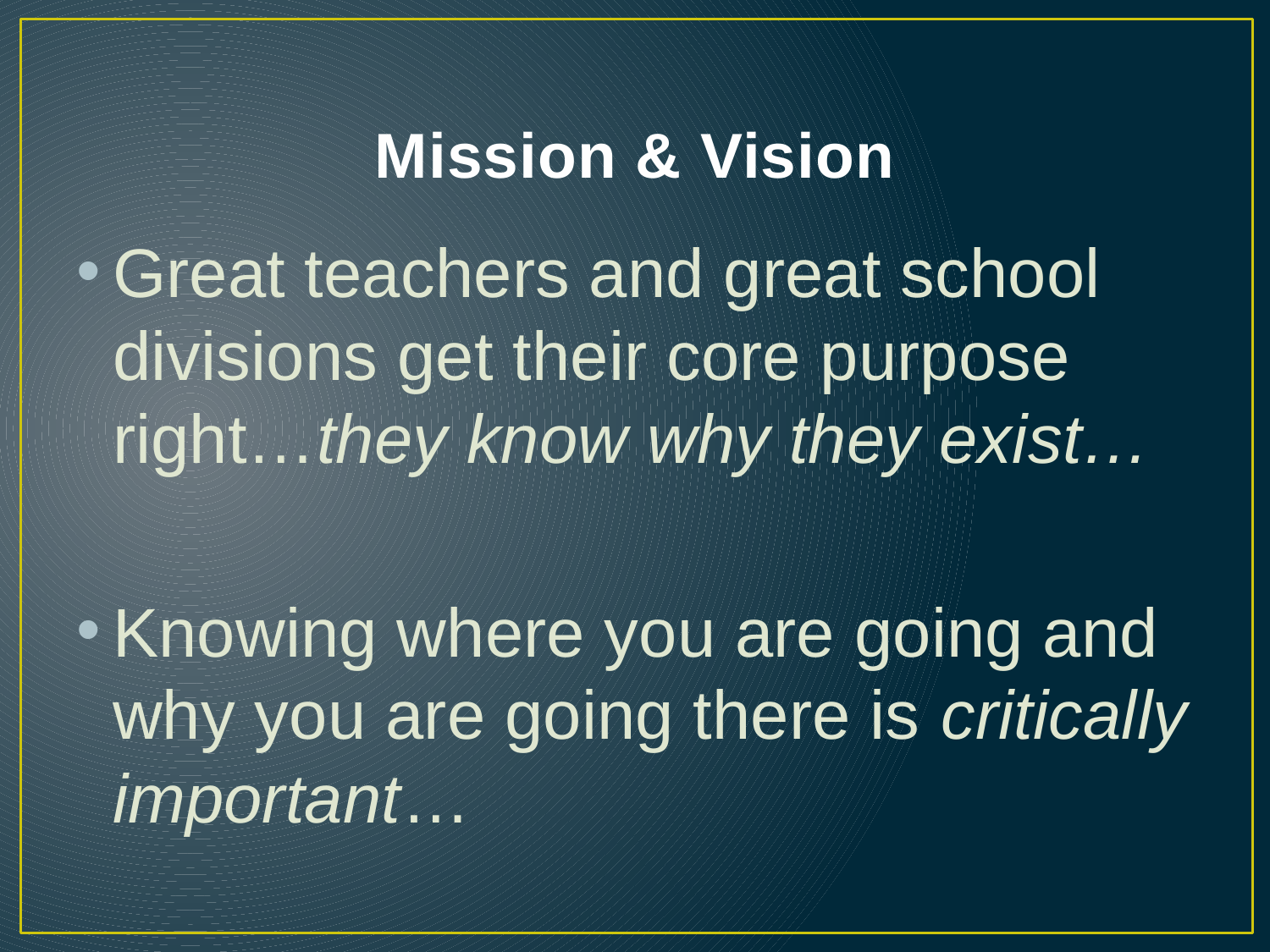

# Mission & Vision
Great teachers and great school divisions get their core purpose right…they know why they exist…

Knowing where you are going and why you are going there is critically important…